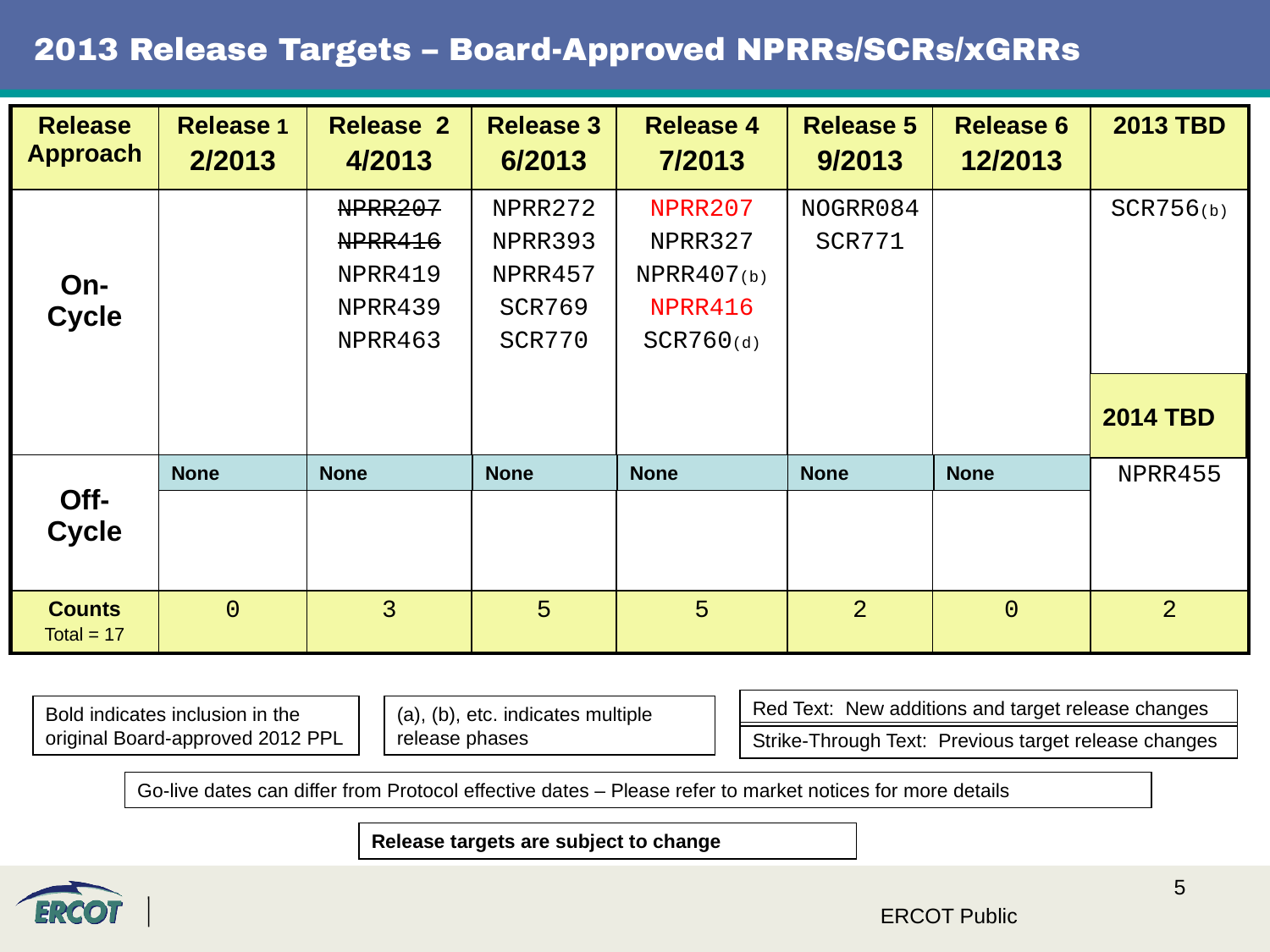

# 2013 Release Targets – Board-Approved NPRRs/SCRs/xGRRs
| Release Approach | Release 1 2/2013 | Release 2 4/2013 | Release 3 6/2013 | Release 4 7/2013 | Release 5 9/2013 | Release 6 12/2013 | 2013 TBD |
| --- | --- | --- | --- | --- | --- | --- | --- |
| On-Cycle |  | NPRR207 NPRR416 NPRR419 NPRR439 NPRR463 | NPRR272 NPRR393 NPRR457 SCR769 SCR770 | NPRR207 NPRR327 NPRR407(b) NPRR416 SCR760(d) | NOGRR084 SCR771 |  | SCR756(b) |
| Off-Cycle |  |  |  |  |  |  | NPRR455 |
| Counts Total = 17 | 0 | 3 | 5 | 5 | 2 | 0 | 2 |

2014 TBD

None
None
None
None
None
None
Red Text:  New additions and target release changes
Bold indicates inclusion in the original Board-approved 2012 PPL
(a), (b), etc. indicates multiple release phases
Strike-Through Text:  Previous target release changes
Go-live dates can differ from Protocol effective dates – Please refer to market notices for more details
Release targets are subject to change
ERCOT Public